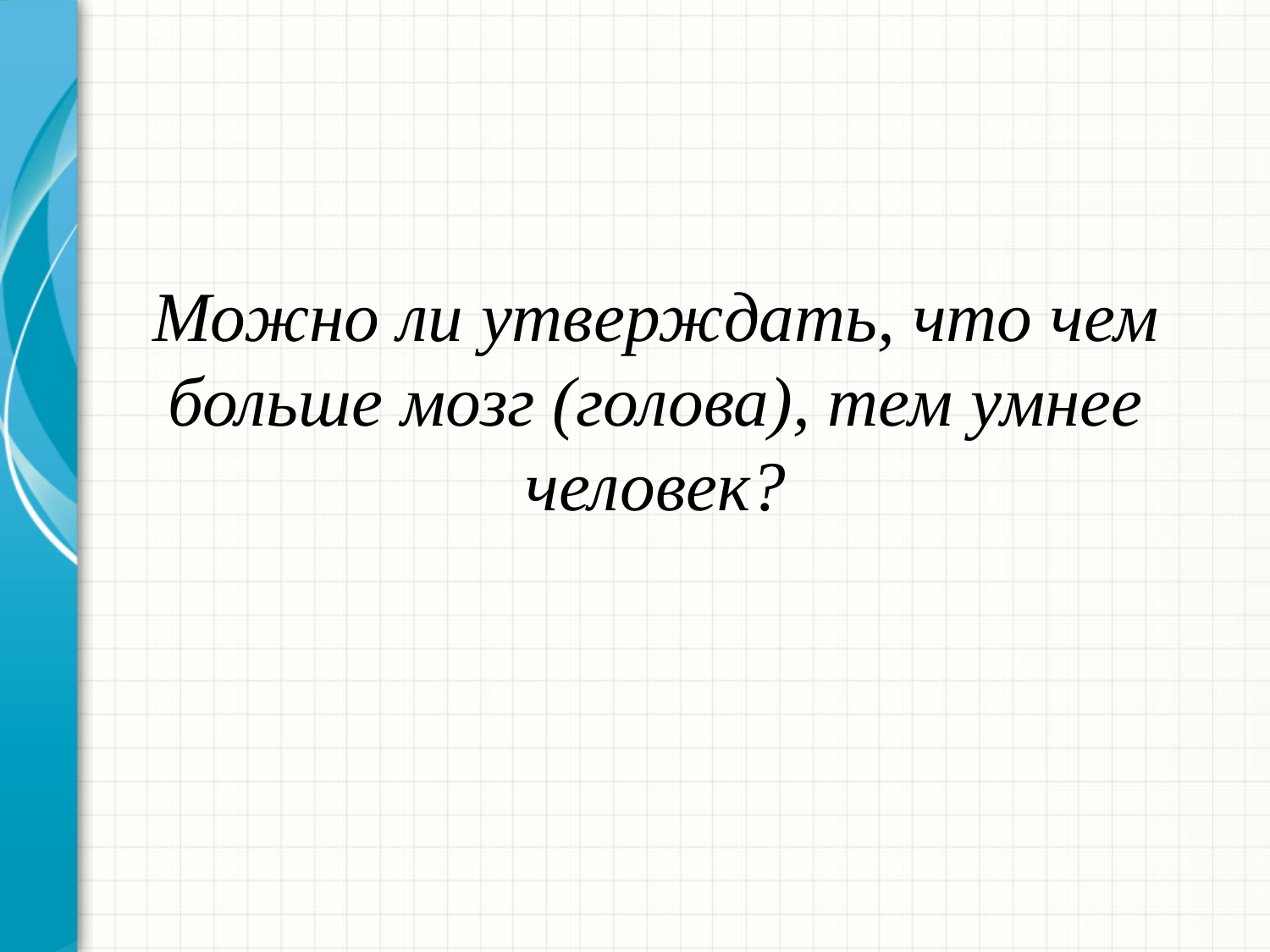

Можно ли утверждать, что чем больше мозг (голова), тем умнее человек?